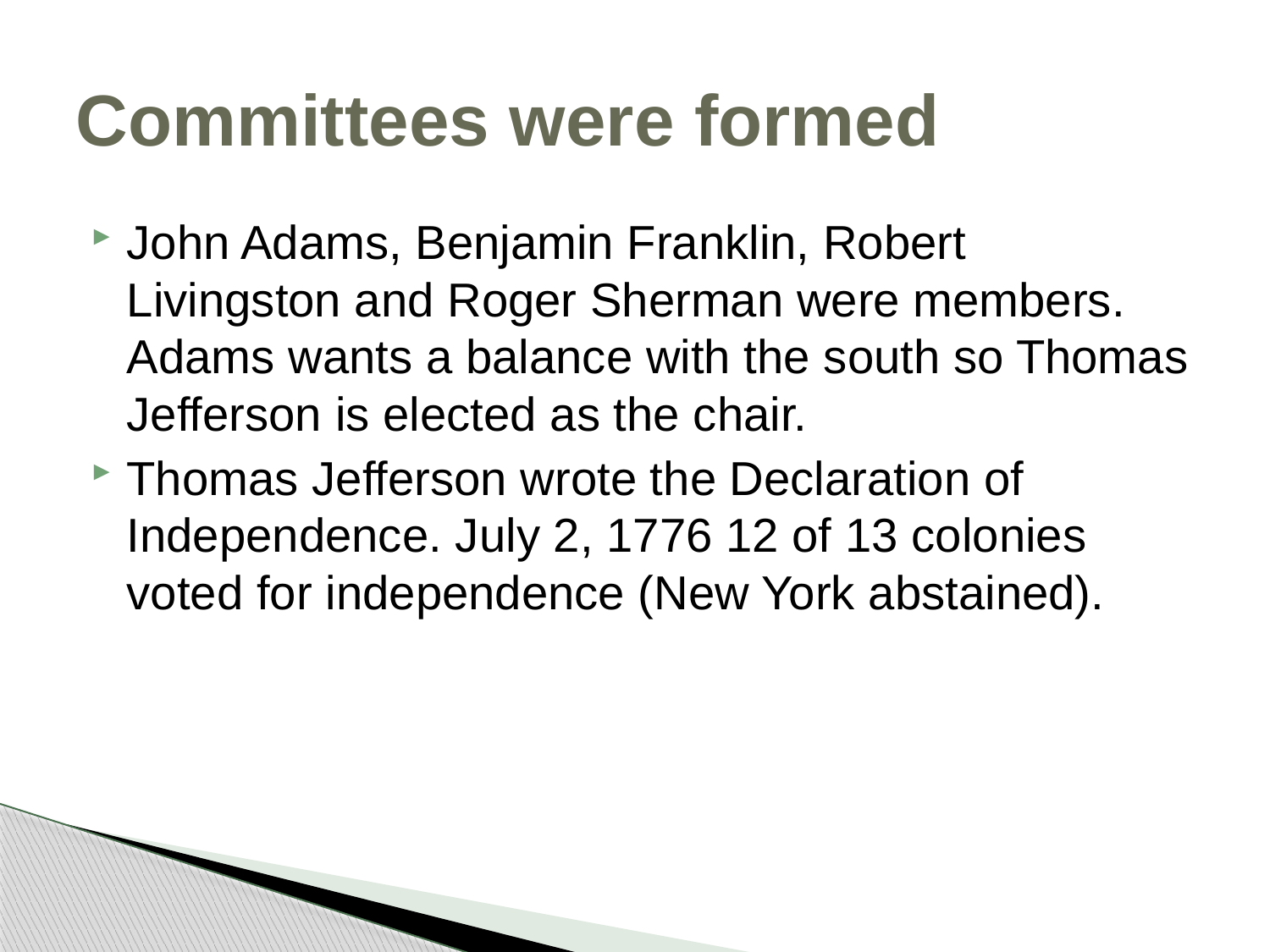

# Committees were formed
John Adams, Benjamin Franklin, Robert Livingston and Roger Sherman were members. Adams wants a balance with the south so Thomas Jefferson is elected as the chair.
Thomas Jefferson wrote the Declaration of Independence. July 2, 1776 12 of 13 colonies voted for independence (New York abstained).